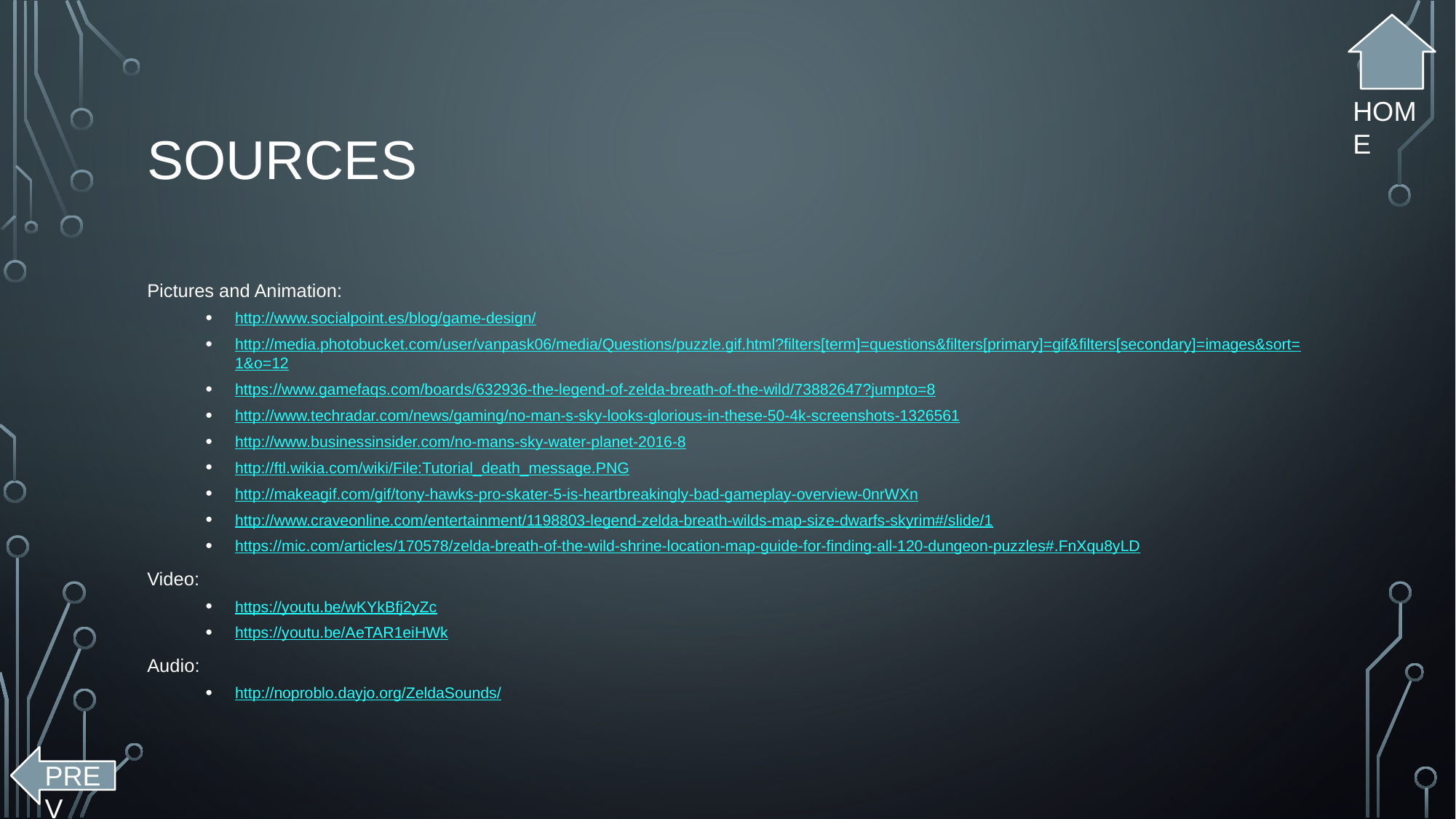

# sources
HOME
Pictures and Animation:
http://www.socialpoint.es/blog/game-design/
http://media.photobucket.com/user/vanpask06/media/Questions/puzzle.gif.html?filters[term]=questions&filters[primary]=gif&filters[secondary]=images&sort=1&o=12
https://www.gamefaqs.com/boards/632936-the-legend-of-zelda-breath-of-the-wild/73882647?jumpto=8
http://www.techradar.com/news/gaming/no-man-s-sky-looks-glorious-in-these-50-4k-screenshots-1326561
http://www.businessinsider.com/no-mans-sky-water-planet-2016-8
http://ftl.wikia.com/wiki/File:Tutorial_death_message.PNG
http://makeagif.com/gif/tony-hawks-pro-skater-5-is-heartbreakingly-bad-gameplay-overview-0nrWXn
http://www.craveonline.com/entertainment/1198803-legend-zelda-breath-wilds-map-size-dwarfs-skyrim#/slide/1
https://mic.com/articles/170578/zelda-breath-of-the-wild-shrine-location-map-guide-for-finding-all-120-dungeon-puzzles#.FnXqu8yLD
Video:
https://youtu.be/wKYkBfj2yZc
https://youtu.be/AeTAR1eiHWk
Audio:
http://noproblo.dayjo.org/ZeldaSounds/

PREV